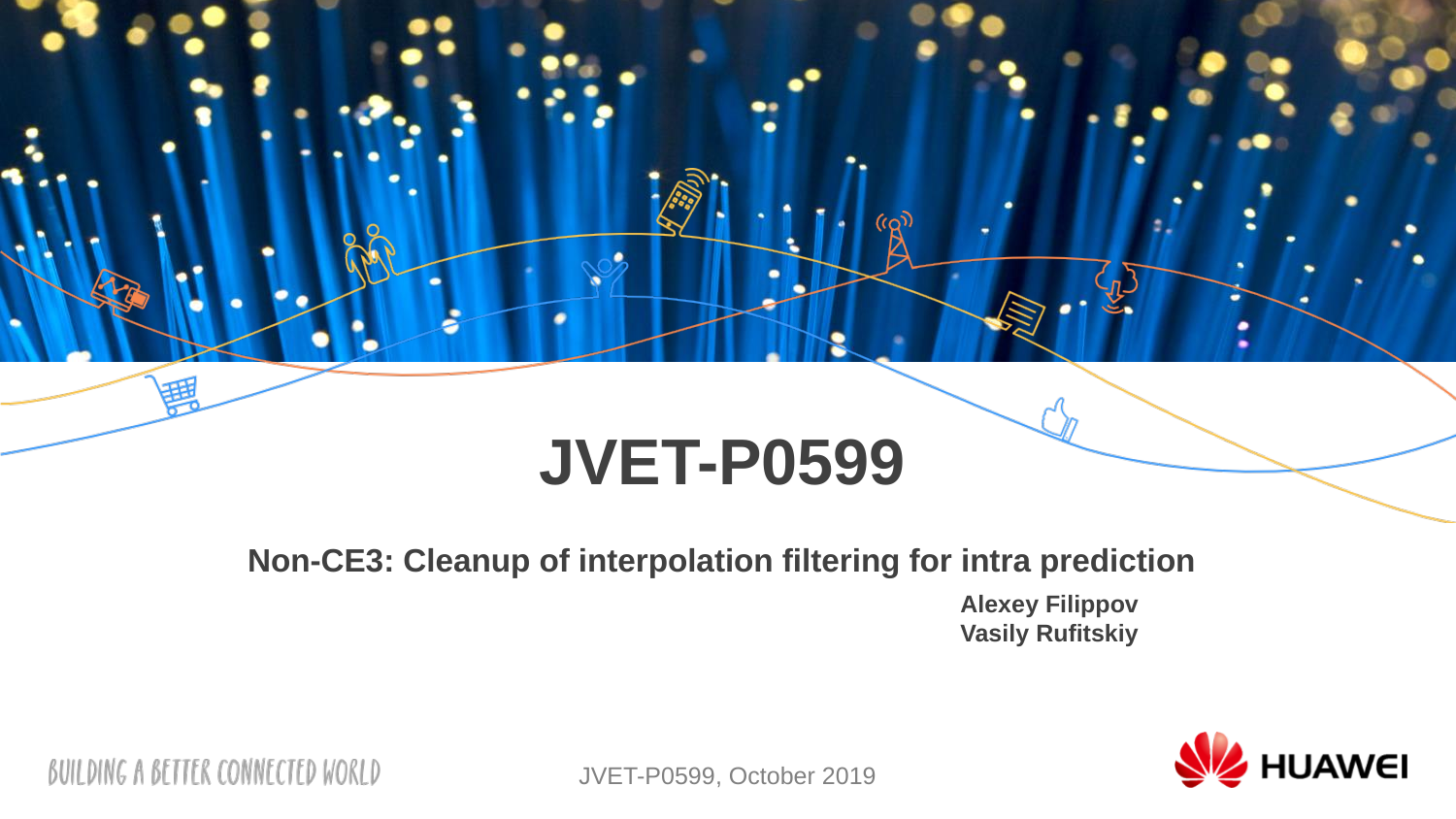

# JVET-P0599 Non-CE3: Cleanup of interpolation filtering for intra prediction
Alexey Filippov
Vasily Rufitskiy